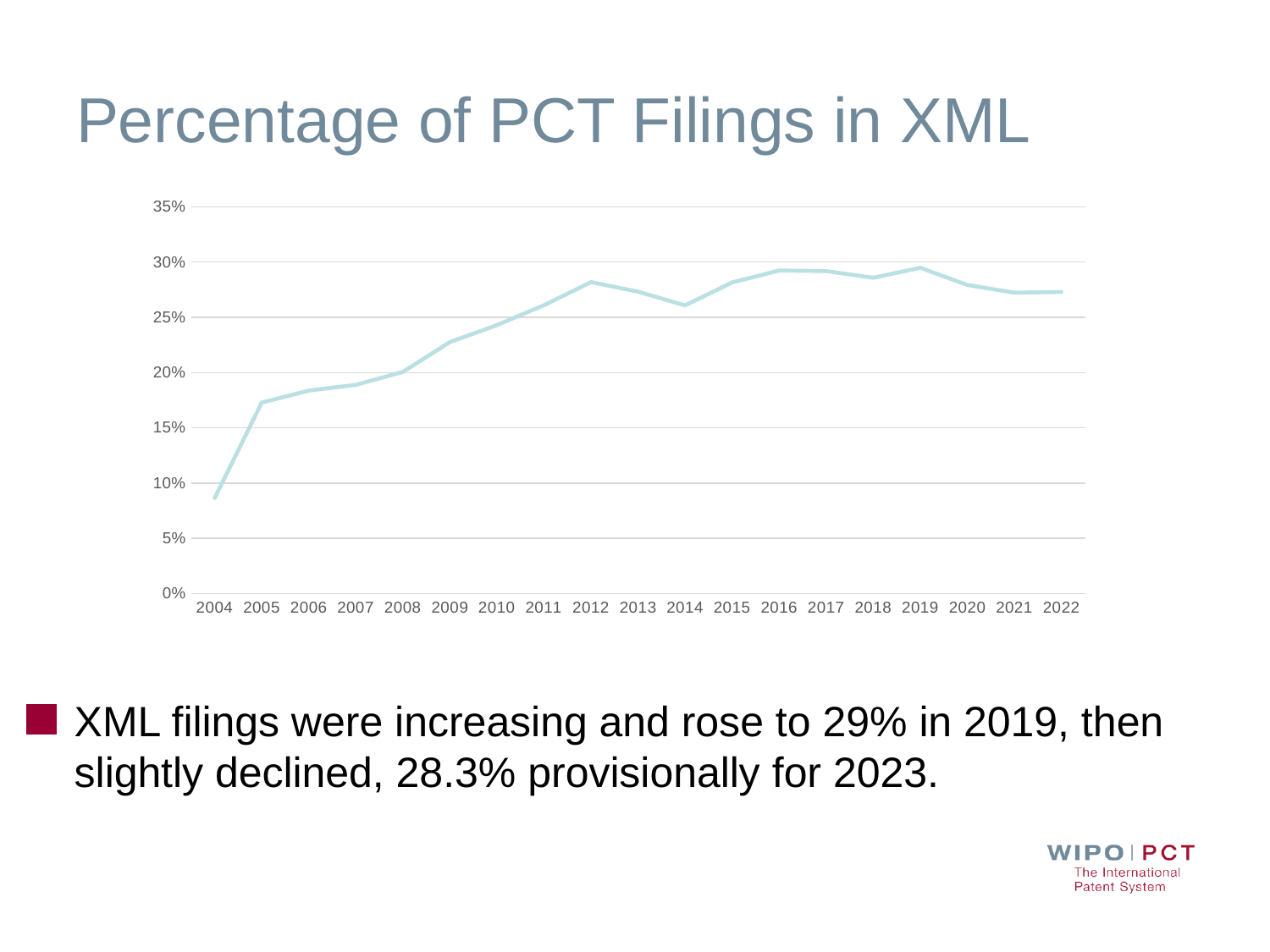

# Percentage of PCT Filings in XML

### Chart

| Category | xml |
|---|---|
| 2004 | 0.08655233994666928 |
| 2005 | 0.17291407678244972 |
| 2006 | 0.18376279703830425 |
| 2007 | 0.18893536668479927 |
| 2008 | 0.20066526996728784 |
| 2009 | 0.22761025957813727 |
| 2010 | 0.24298013446502997 |
| 2011 | 0.2609884839482353 |
| 2012 | 0.28184926948633676 |
| 2013 | 0.27320506575742814 |
| 2014 | 0.26085495926765767 |
| 2015 | 0.2815390068636613 |
| 2016 | 0.2923436265585821 |
| 2017 | 0.291830231755991 |
| 2018 | 0.2857843641456139 |
| 2019 | 0.29477396818937157 |
| 2020 | 0.2792836381230242 |
| 2021 | 0.2723294333264786 |
| 2022 | 0.2729109711161298 |
XML filings were increasing and rose to 29% in 2019, then slightly declined, 28.3% provisionally for 2023.